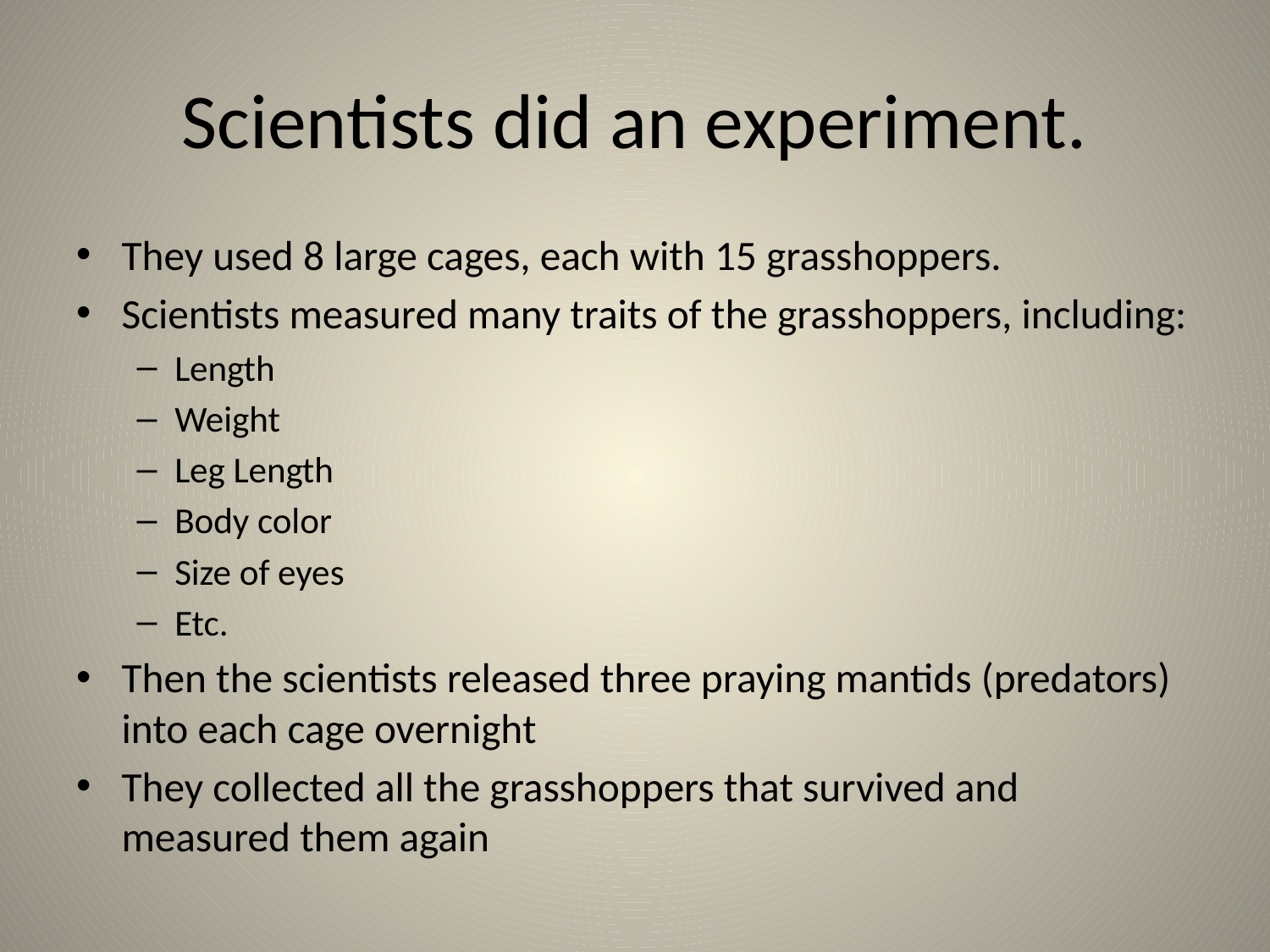

# Scientists did an experiment.
They used 8 large cages, each with 15 grasshoppers.
Scientists measured many traits of the grasshoppers, including:
Length
Weight
Leg Length
Body color
Size of eyes
Etc.
Then the scientists released three praying mantids (predators) into each cage overnight
They collected all the grasshoppers that survived and measured them again